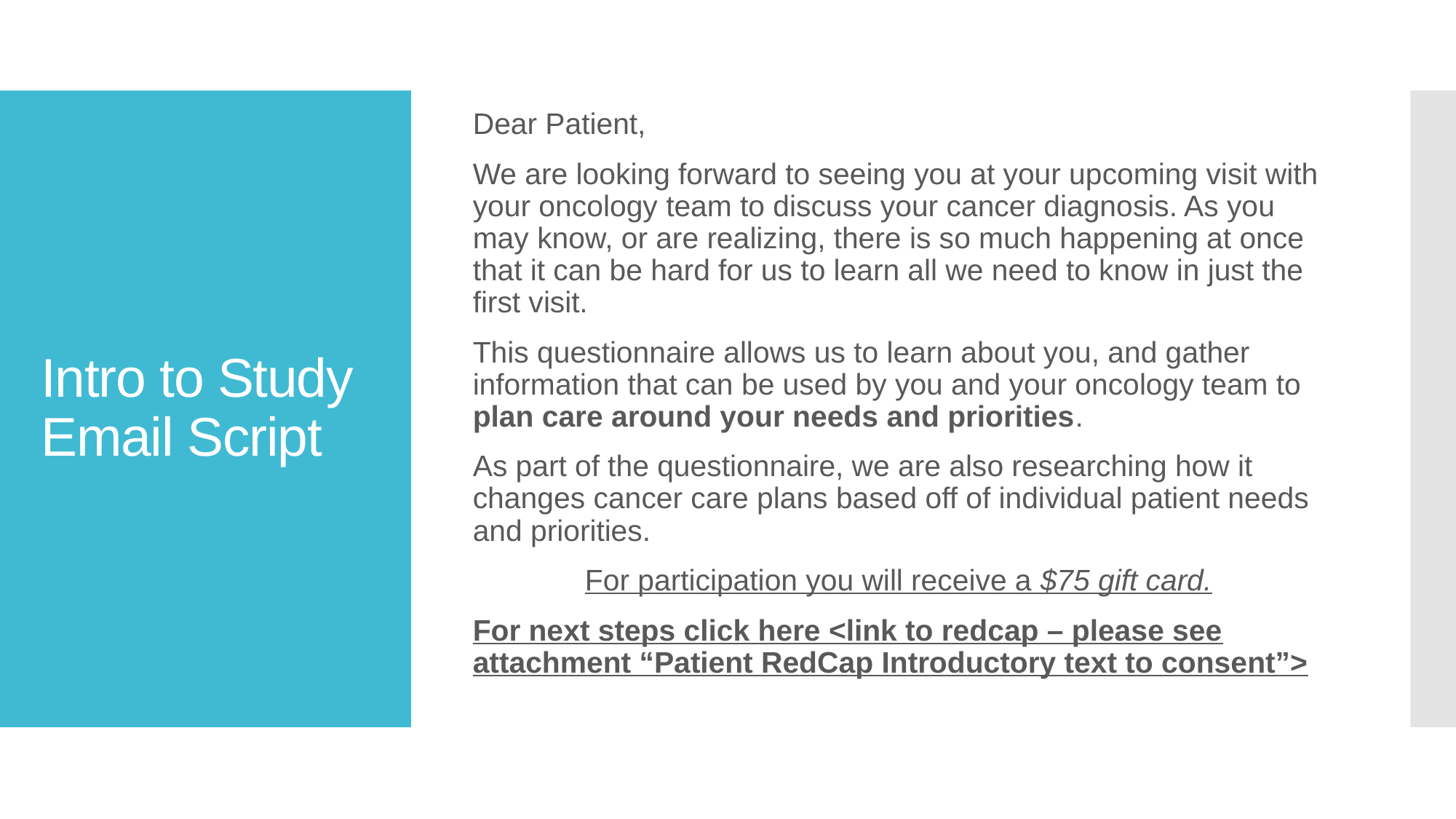

Dear Patient,
We are looking forward to seeing you at your upcoming visit with your oncology team to discuss your cancer diagnosis. As you may know, or are realizing, there is so much happening at once that it can be hard for us to learn all we need to know in just the first visit.
This questionnaire allows us to learn about you, and gather information that can be used by you and your oncology team to plan care around your needs and priorities.
As part of the questionnaire, we are also researching how it changes cancer care plans based off of individual patient needs and priorities.
For participation you will receive a $75 gift card.
For next steps click here <link to redcap – please see attachment “Patient RedCap Introductory text to consent”>

# Intro to Study Email Script